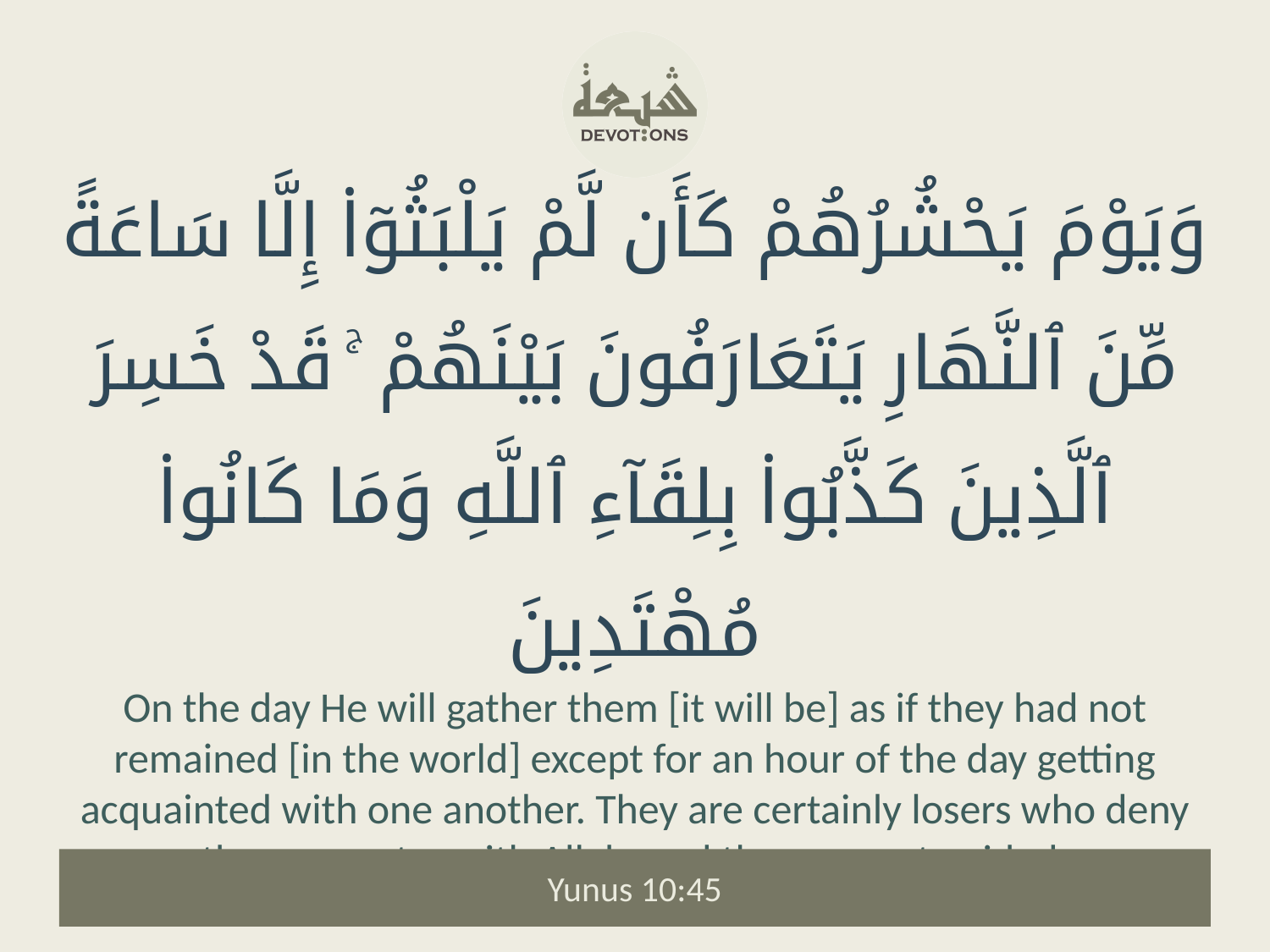

وَيَوْمَ يَحْشُرُهُمْ كَأَن لَّمْ يَلْبَثُوٓا۟ إِلَّا سَاعَةً مِّنَ ٱلنَّهَارِ يَتَعَارَفُونَ بَيْنَهُمْ ۚ قَدْ خَسِرَ ٱلَّذِينَ كَذَّبُوا۟ بِلِقَآءِ ٱللَّهِ وَمَا كَانُوا۟ مُهْتَدِينَ
On the day He will gather them [it will be] as if they had not remained [in the world] except for an hour of the day getting acquainted with one another. They are certainly losers who deny the encounter with Allah, and they are not guided.
Yunus 10:45